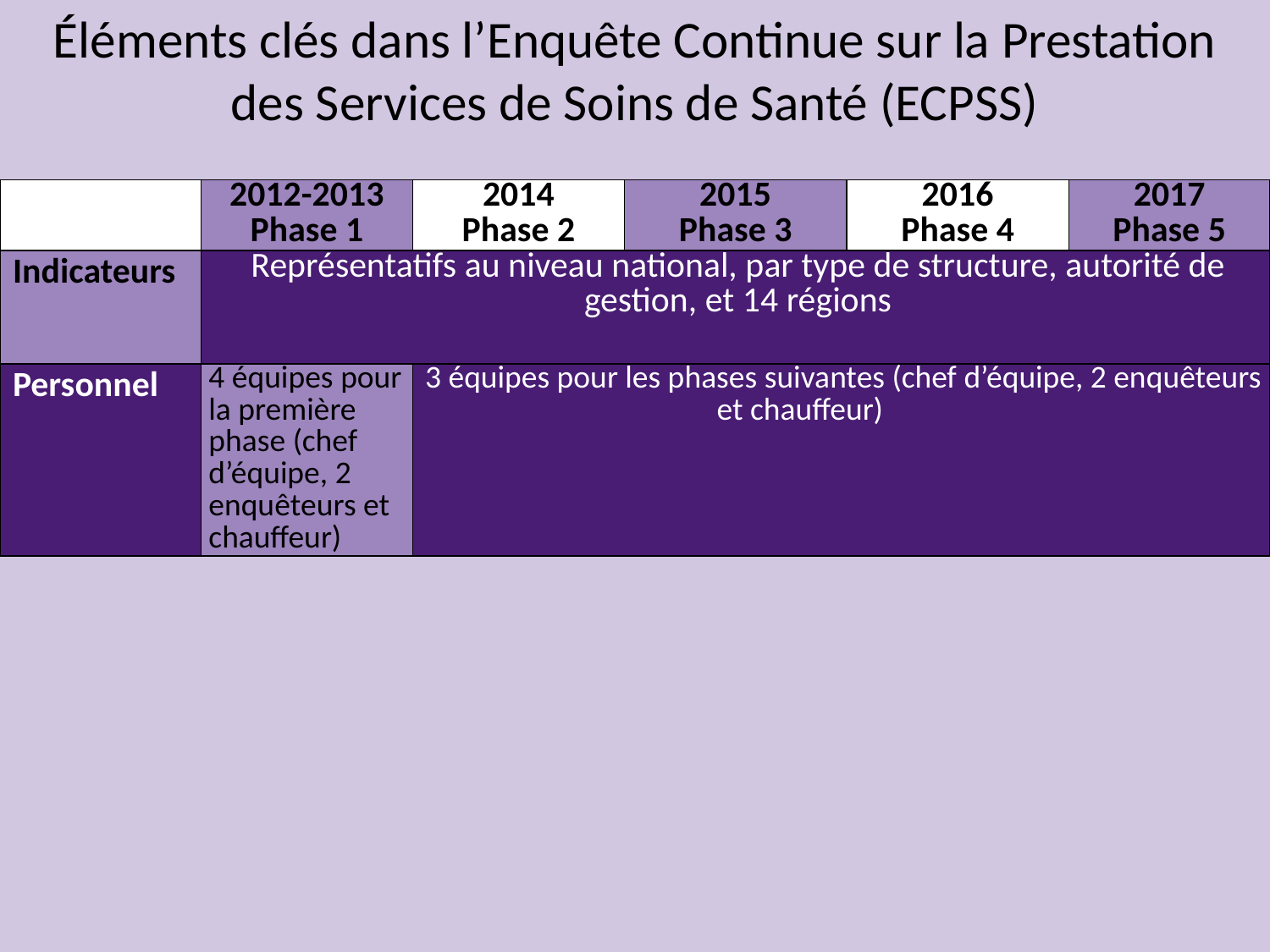

Éléments clés dans l’Enquête Continue sur la Prestation des Services de Soins de Santé (ECPSS)
|  | 2012-2013 Phase 1 | 2014 Phase 2 | 2015 Phase 3 | 2016 Phase 4 | 2017 Phase 5 |
| --- | --- | --- | --- | --- | --- |
| Indicateurs | Représentatifs au niveau national, par type de structure, autorité de gestion, et 14 régions |  |  |  |  |
| Personnel | 4 équipes pour la première phase (chef d’équipe, 2 enquêteurs et chauffeur) | 3 équipes pour les phases suivantes (chef d’équipe, 2 enquêteurs et chauffeur) |  |  |  |